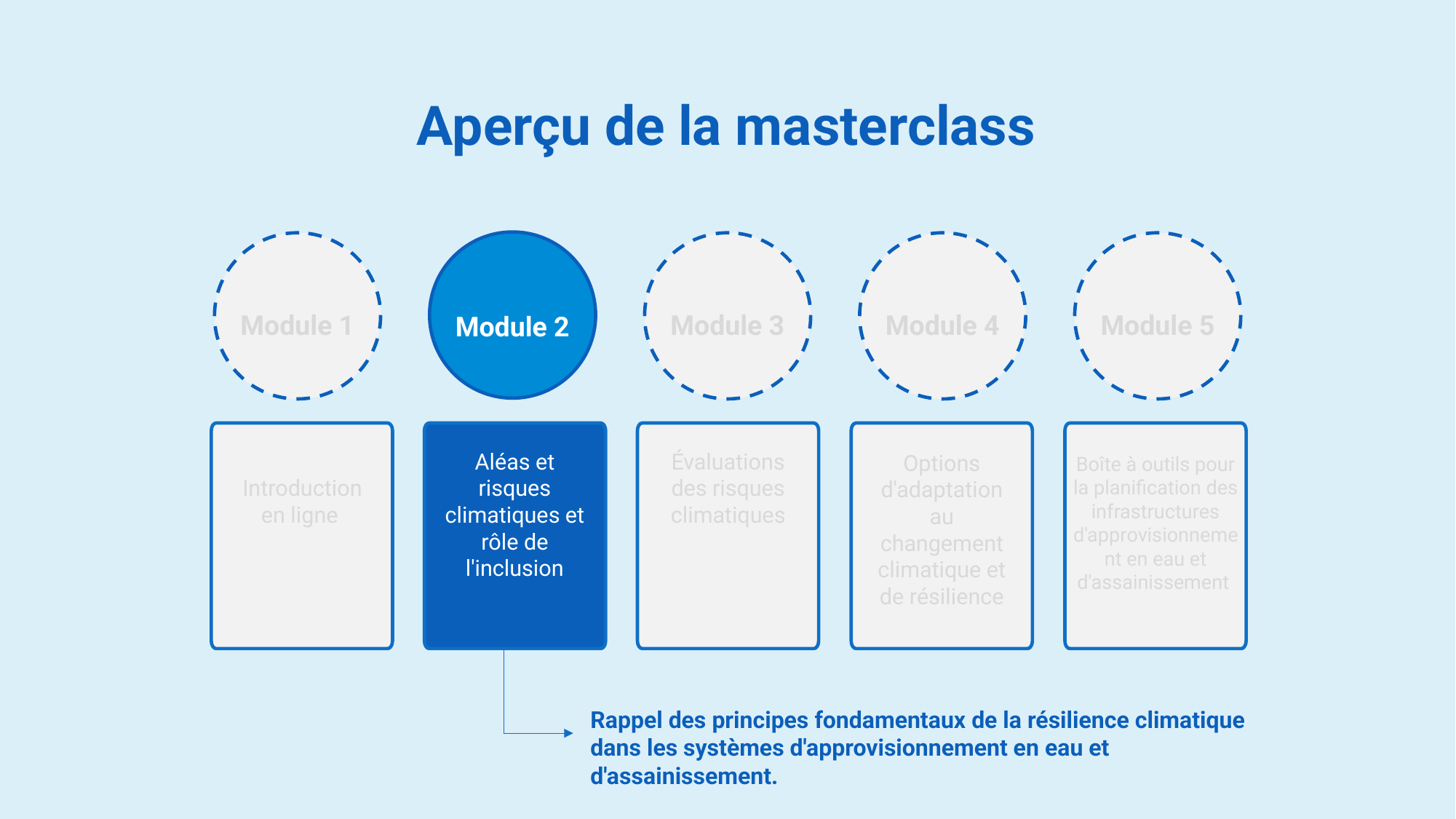

Aperçu de la masterclass

Module 2

Module 1

Module 3

Module 4

Module 5

 Introduction en ligne

Aléas et risques climatiques et rôle de l'inclusion
Évaluations des risques climatiques
Options d'adaptation au changement climatique et de résilience
Boîte à outils pour la planification des infrastructures d'approvisionnement en eau et d'assainissement
Rappel des principes fondamentaux de la résilience climatique dans les systèmes d'approvisionnement en eau et d'assainissement.